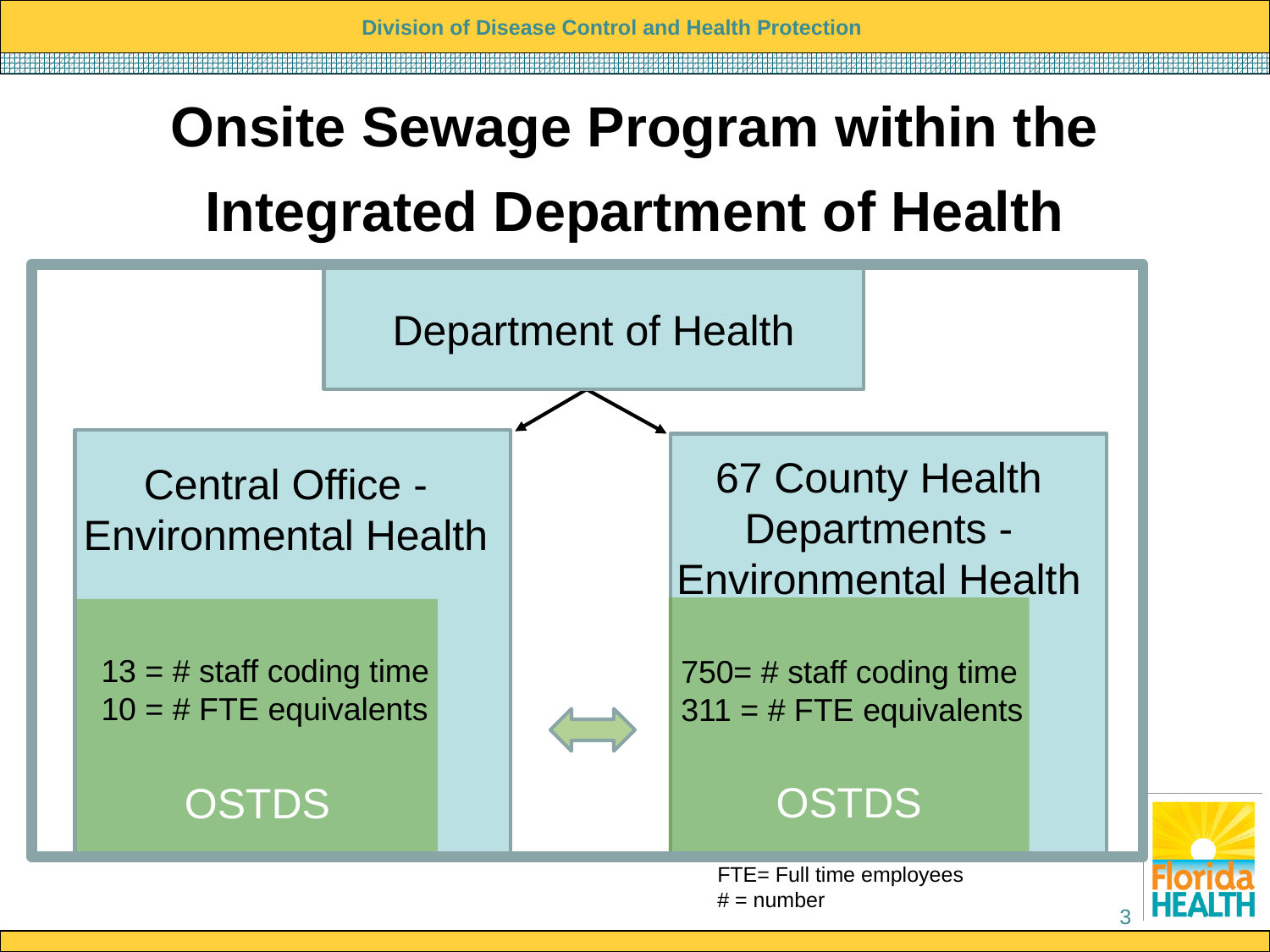

Onsite Sewage Program within the
Integrated Department of Health

Department of Health

67 County Health Departments -
Environmental Health

Central Office -
Environmental Health

OSTDS

OSTDS

13 = # staff coding time
10 = # FTE equivalents
750= # staff coding time
311 = # FTE equivalents

FTE= Full time employees
# = number